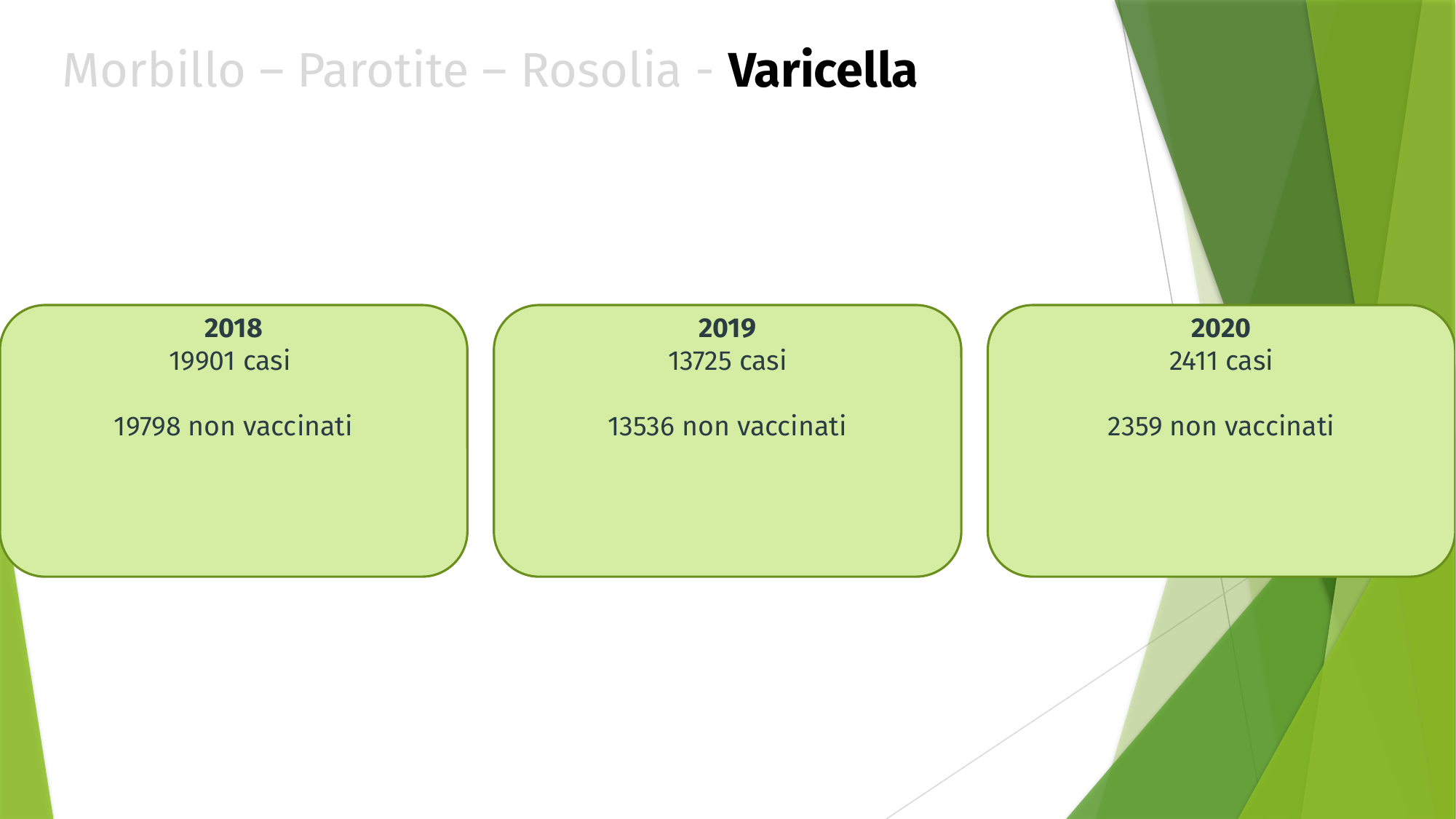

Morbillo – Parotite – Rosolia - Varicella
2018
19901 casi

19798 non vaccinati

2019
13725 casi

13536 non vaccinati

2020
2411 casi

2359 non vaccinati